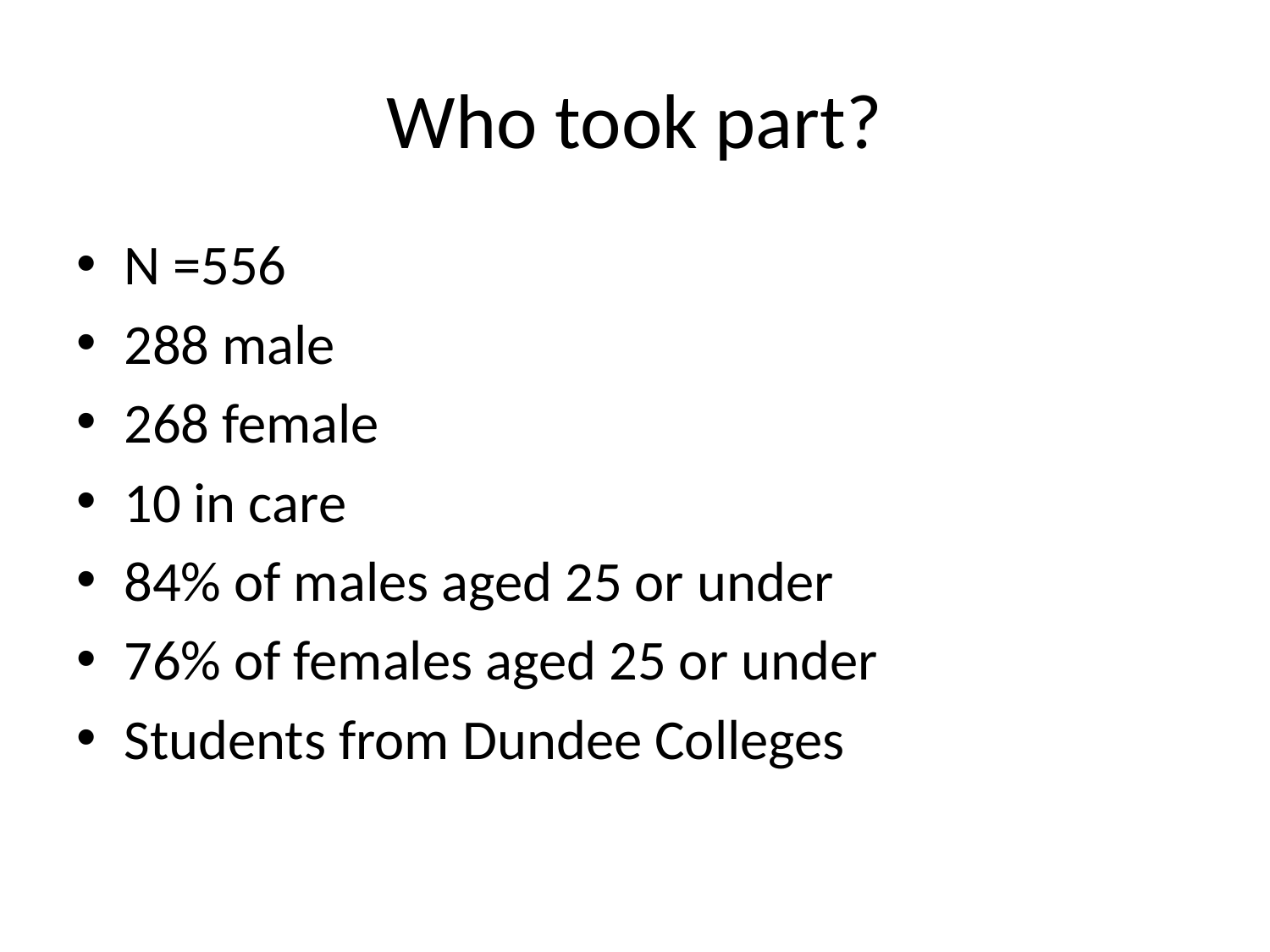

# Who took part?
N =556
288 male
268 female
10 in care
84% of males aged 25 or under
76% of females aged 25 or under
Students from Dundee Colleges